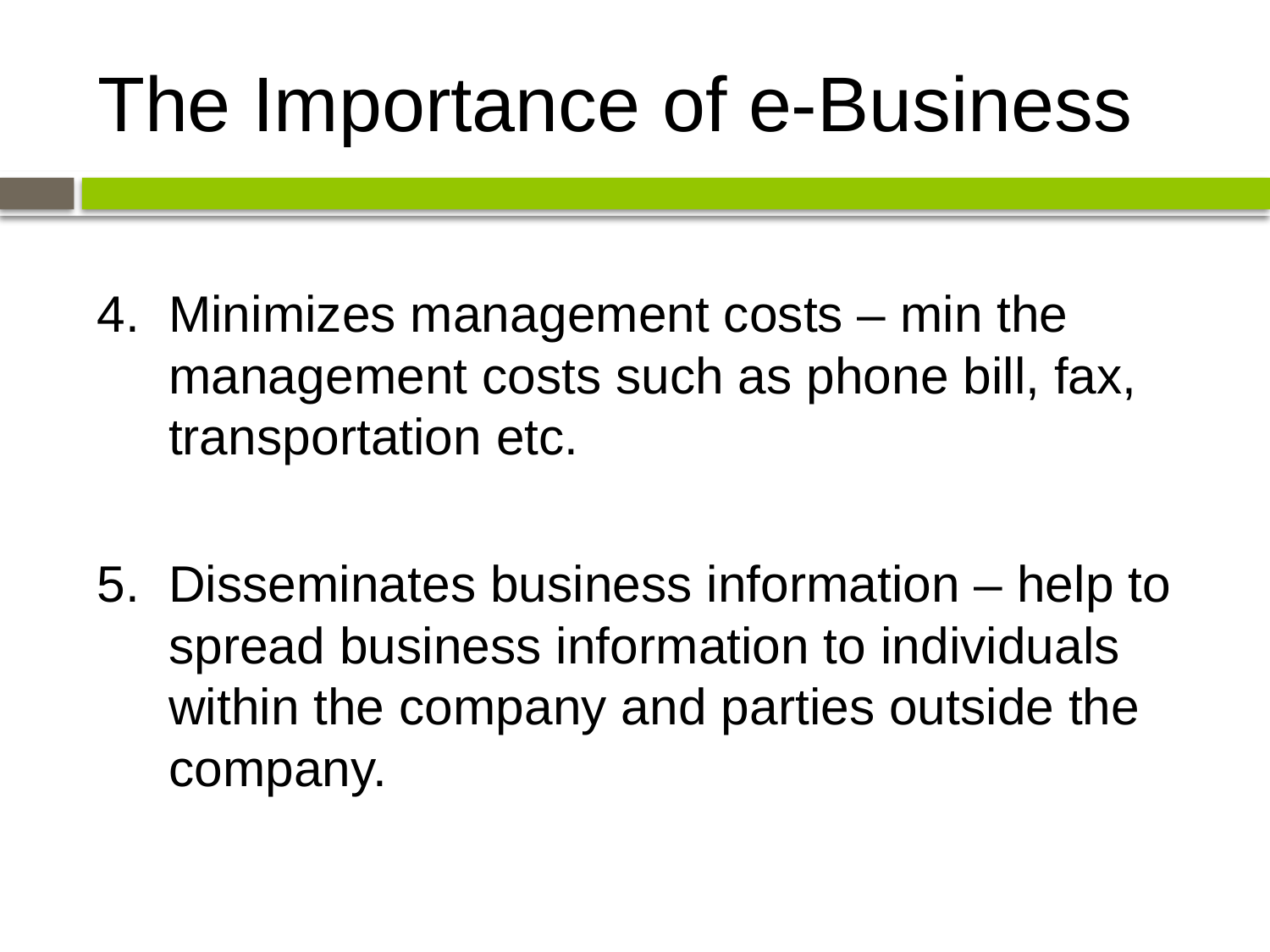

# The Importance of e-Business
Minimizes management costs – min the management costs such as phone bill, fax, transportation etc.

Disseminates business information – help to spread business information to individuals within the company and parties outside the company.